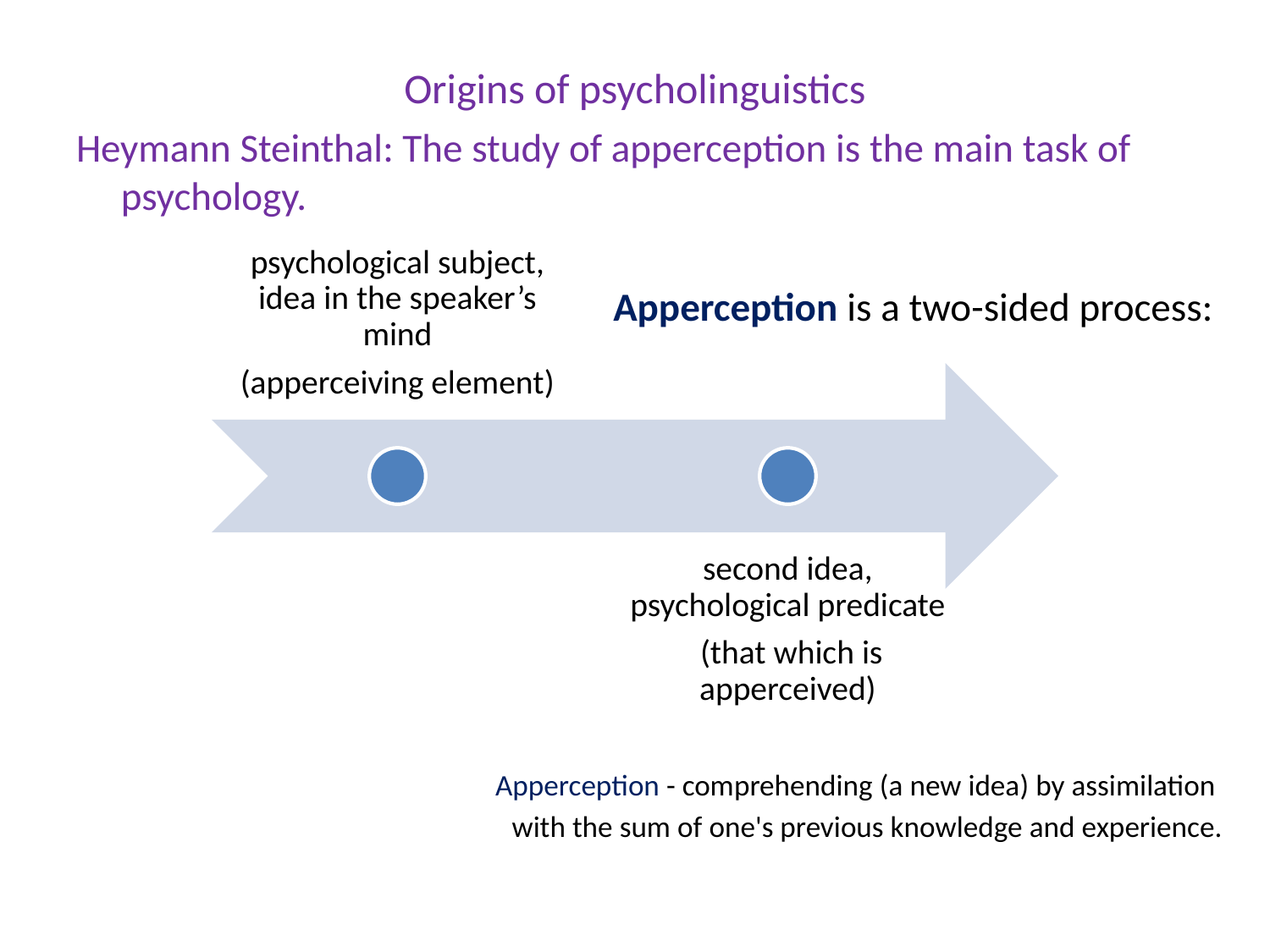

# Origins of psycholinguistics
Heymann Steinthal: The study of apperception is the main task of psychology.

Apperception is a two-sided process:

Apperception - comprehending (a new idea) by assimilation
with the sum of one's previous knowledge and experience.

psychological subject, idea in the speaker’s mind
(apperceiving element)
second idea, psychological predicate
 (that which is apperceived)